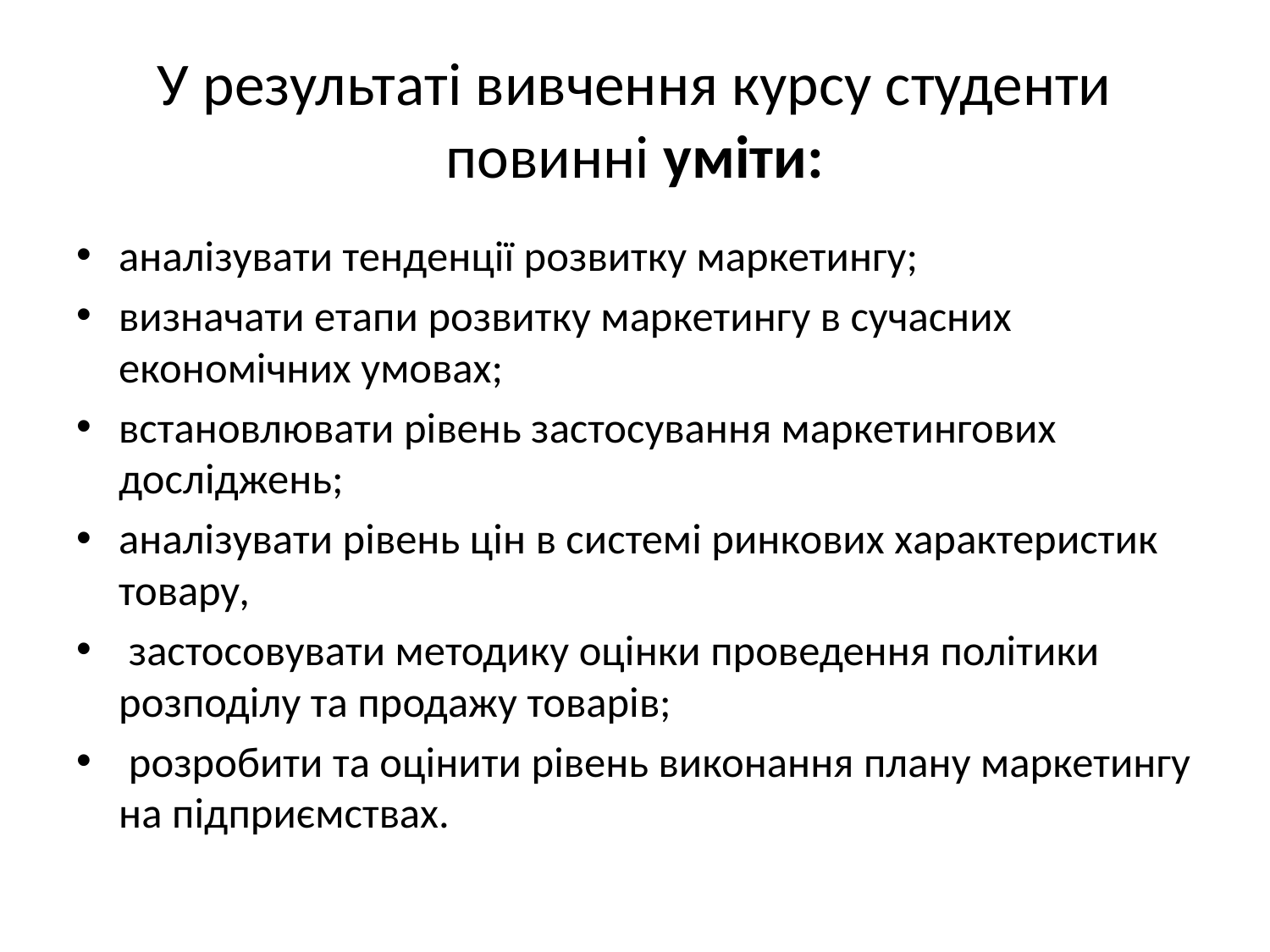

# У результаті вивчення курсу студенти повинні уміти:
аналізувати тенденції розвитку маркетингу;
визначати етапи розвитку маркетингу в сучасних економічних умовах;
встановлювати рівень застосування маркетингових досліджень;
аналізувати рівень цін в системі ринкових характеристик товару,
 застосовувати методику оцінки проведення політики розподілу та продажу товарів;
 розробити та оцінити рівень виконання плану маркетингу на підприємствах.